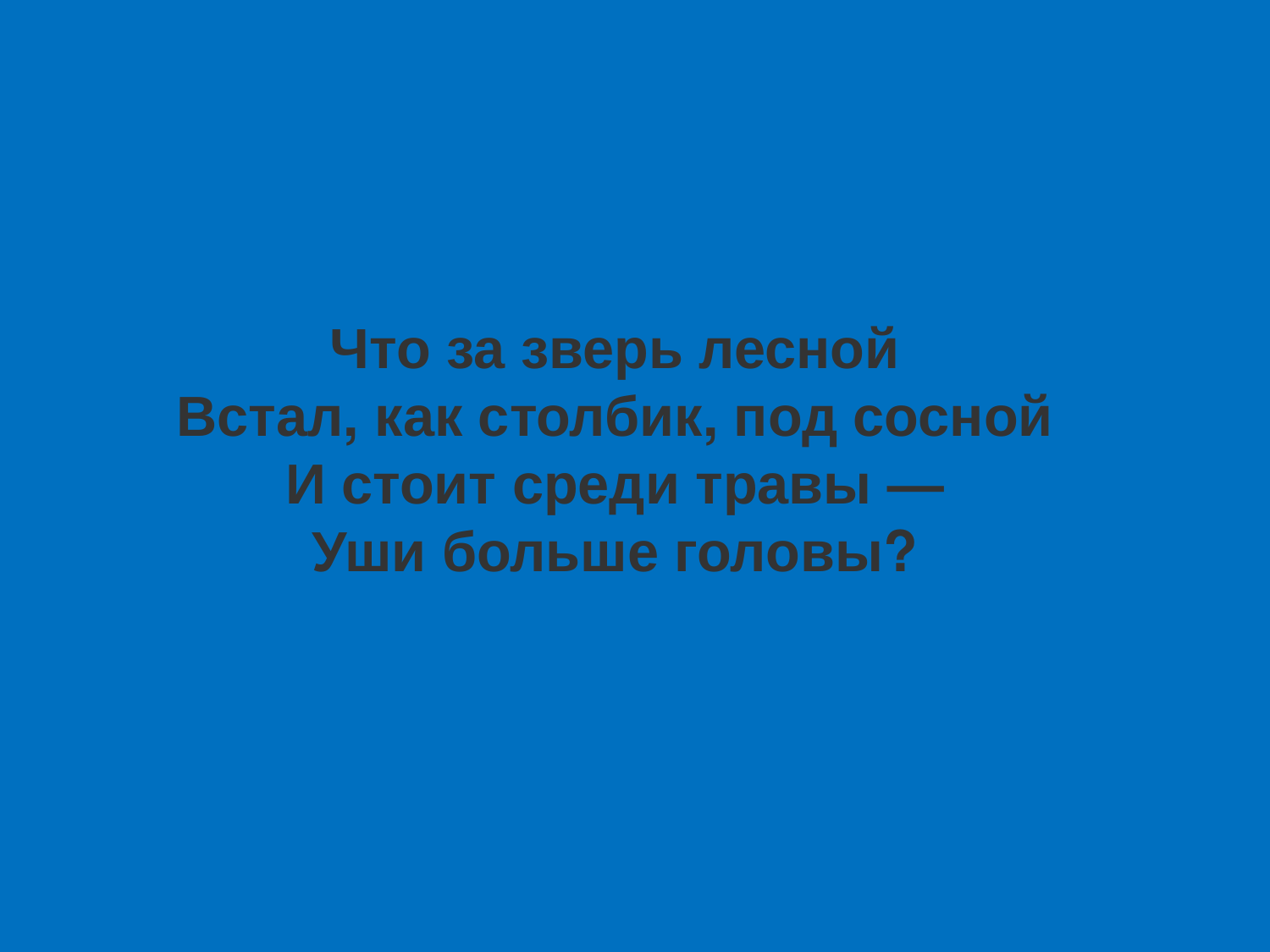

Что за зверь лесной
Встал, как столбик, под сосной
И стоит среди травы —
Уши больше головы?